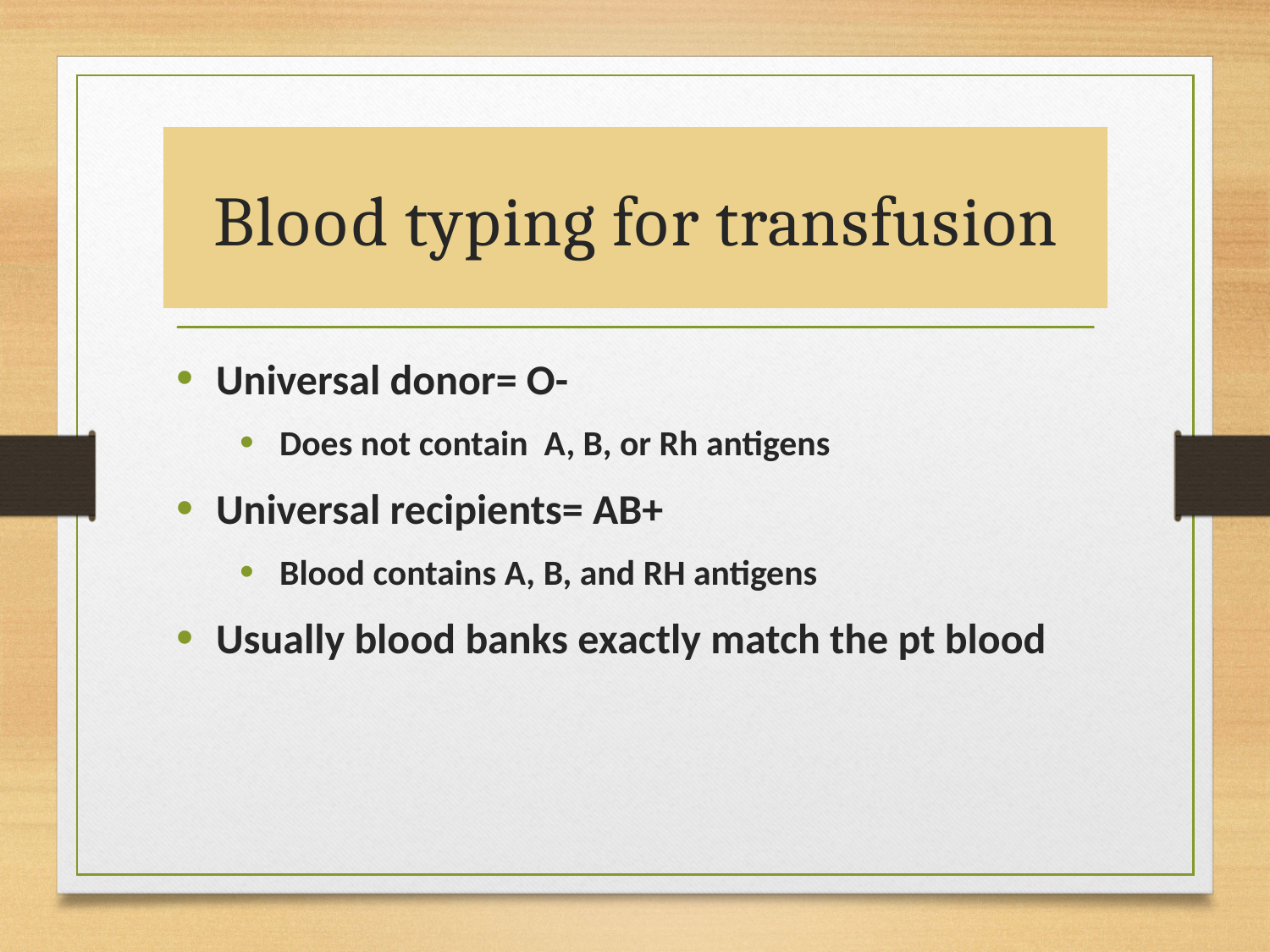

# Blood typing for transfusion
Universal donor= O-
Does not contain  A, B, or Rh antigens
Universal recipients= AB+
Blood contains A, B, and RH antigens
Usually blood banks exactly match the pt blood